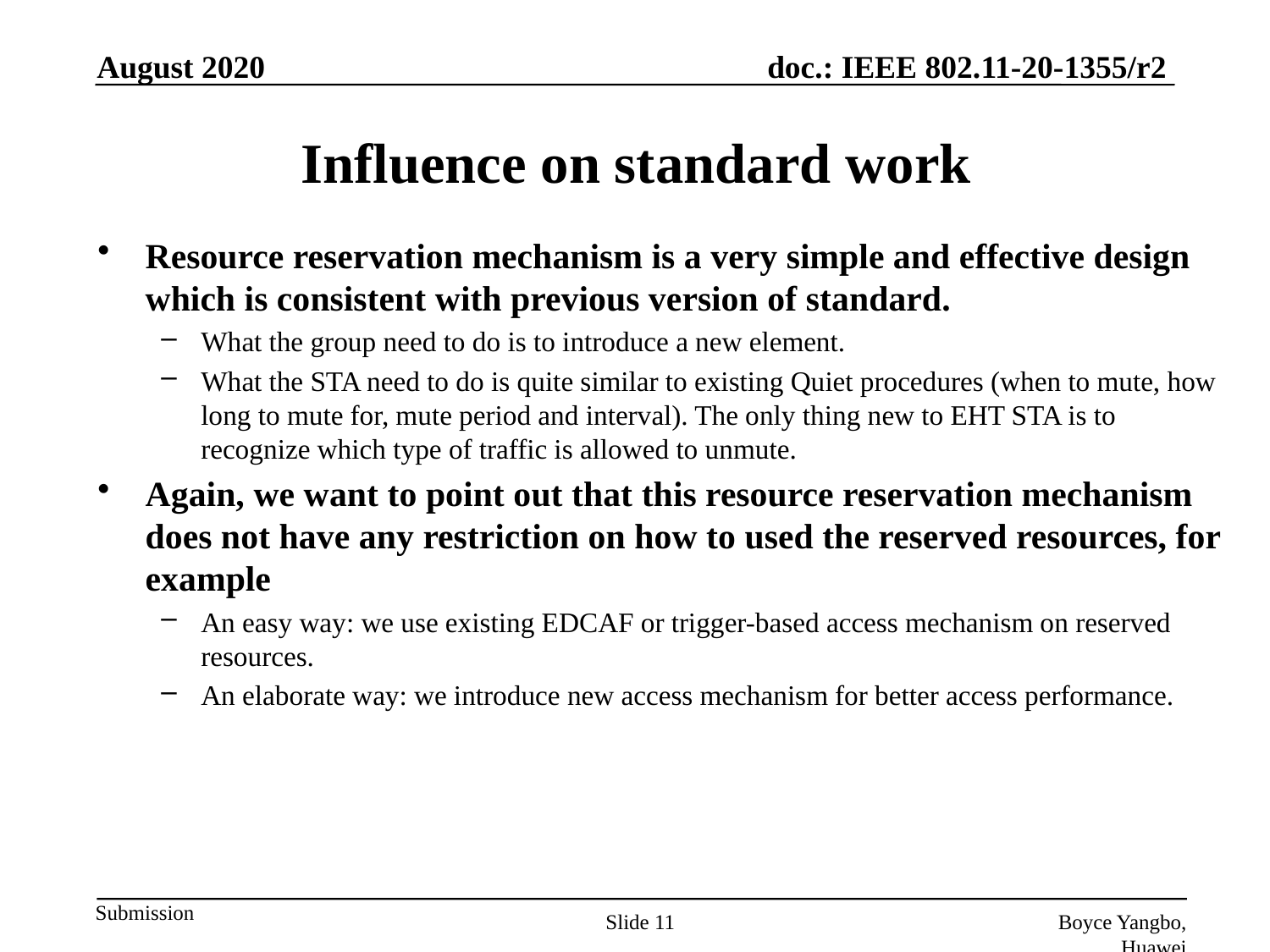

August 2020
Influence on standard work
Resource reservation mechanism is a very simple and effective design which is consistent with previous version of standard.
What the group need to do is to introduce a new element.
What the STA need to do is quite similar to existing Quiet procedures (when to mute, how long to mute for, mute period and interval). The only thing new to EHT STA is to recognize which type of traffic is allowed to unmute.
Again, we want to point out that this resource reservation mechanism does not have any restriction on how to used the reserved resources, for example
An easy way: we use existing EDCAF or trigger-based access mechanism on reserved resources.
An elaborate way: we introduce new access mechanism for better access performance.
Slide 11
Boyce Yangbo, Huawei